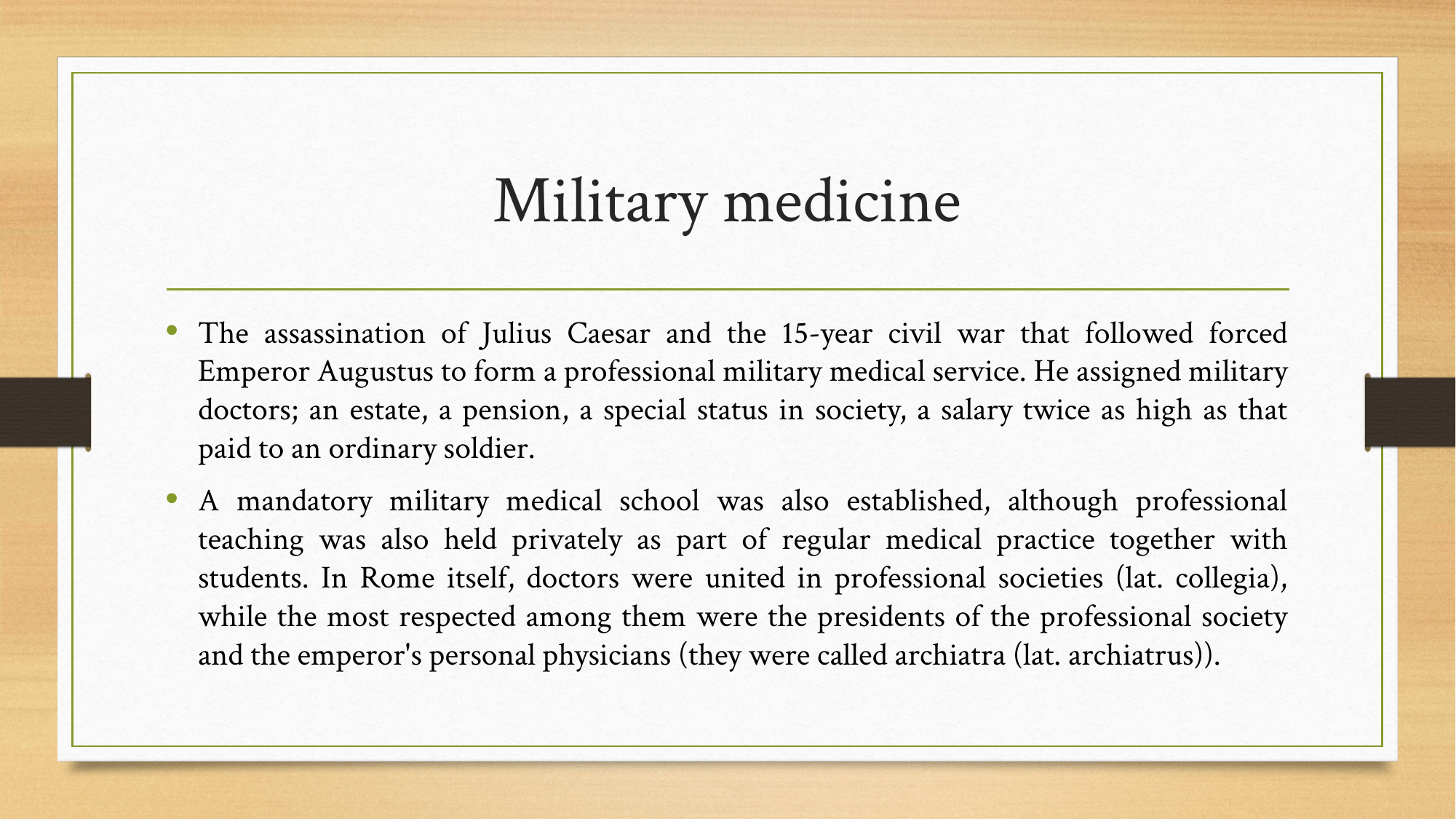

# Military medicine
The assassination of Julius Caesar and the 15-year civil war that followed forced Emperor Augustus to form a professional military medical service. He assigned military doctors; an estate, a pension, a special status in society, a salary twice as high as that paid to an ordinary soldier.
A mandatory military medical school was also established, although professional teaching was also held privately as part of regular medical practice together with students. In Rome itself, doctors were united in professional societies (lat. collegia), while the most respected among them were the presidents of the professional society and the emperor's personal physicians (they were called archiatra (lat. archiatrus)).